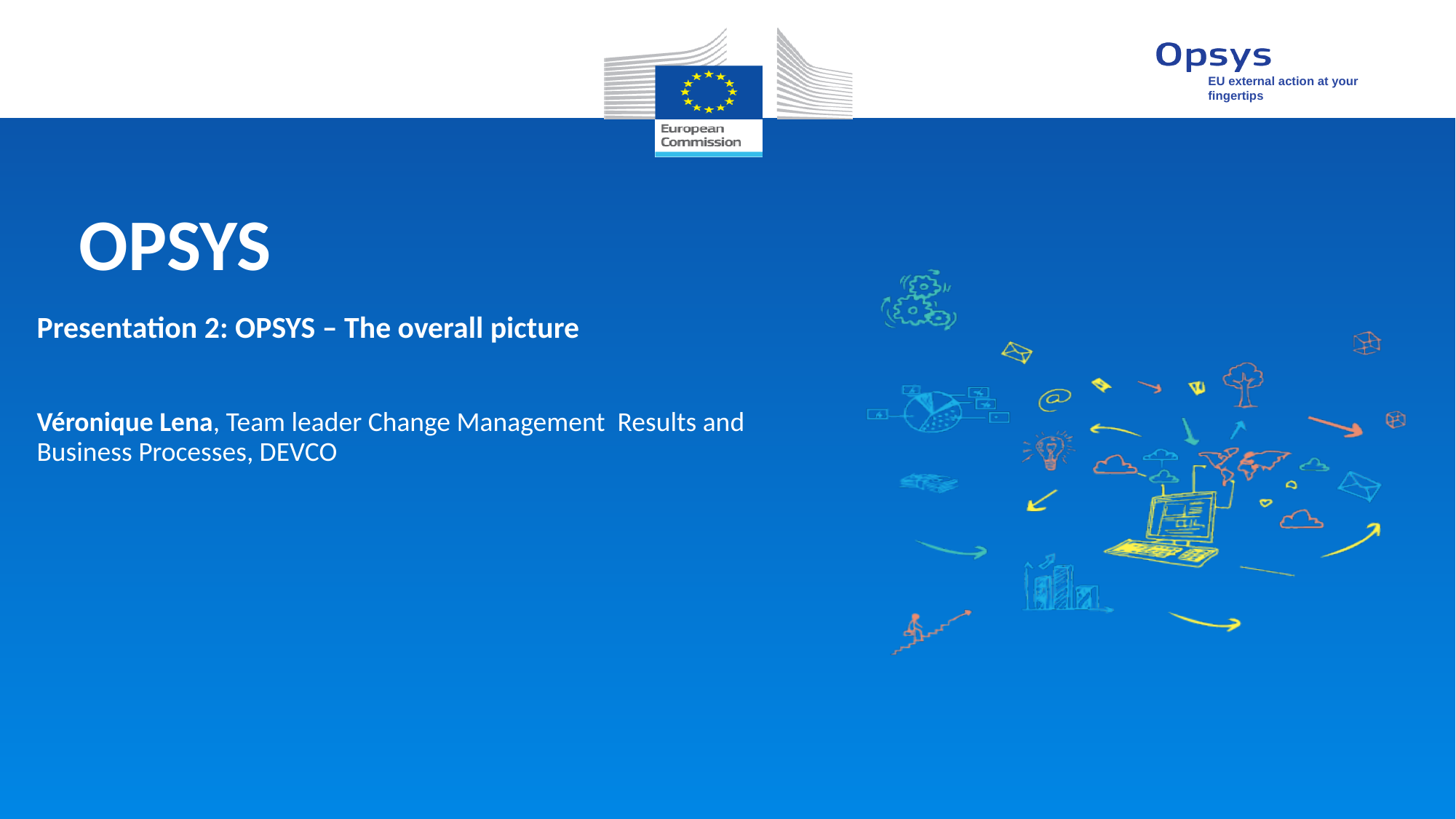

OPSYS
Presentation 2: OPSYS – The overall picture

Véronique Lena, Team leader Change Management  Results and Business Processes, DEVCO